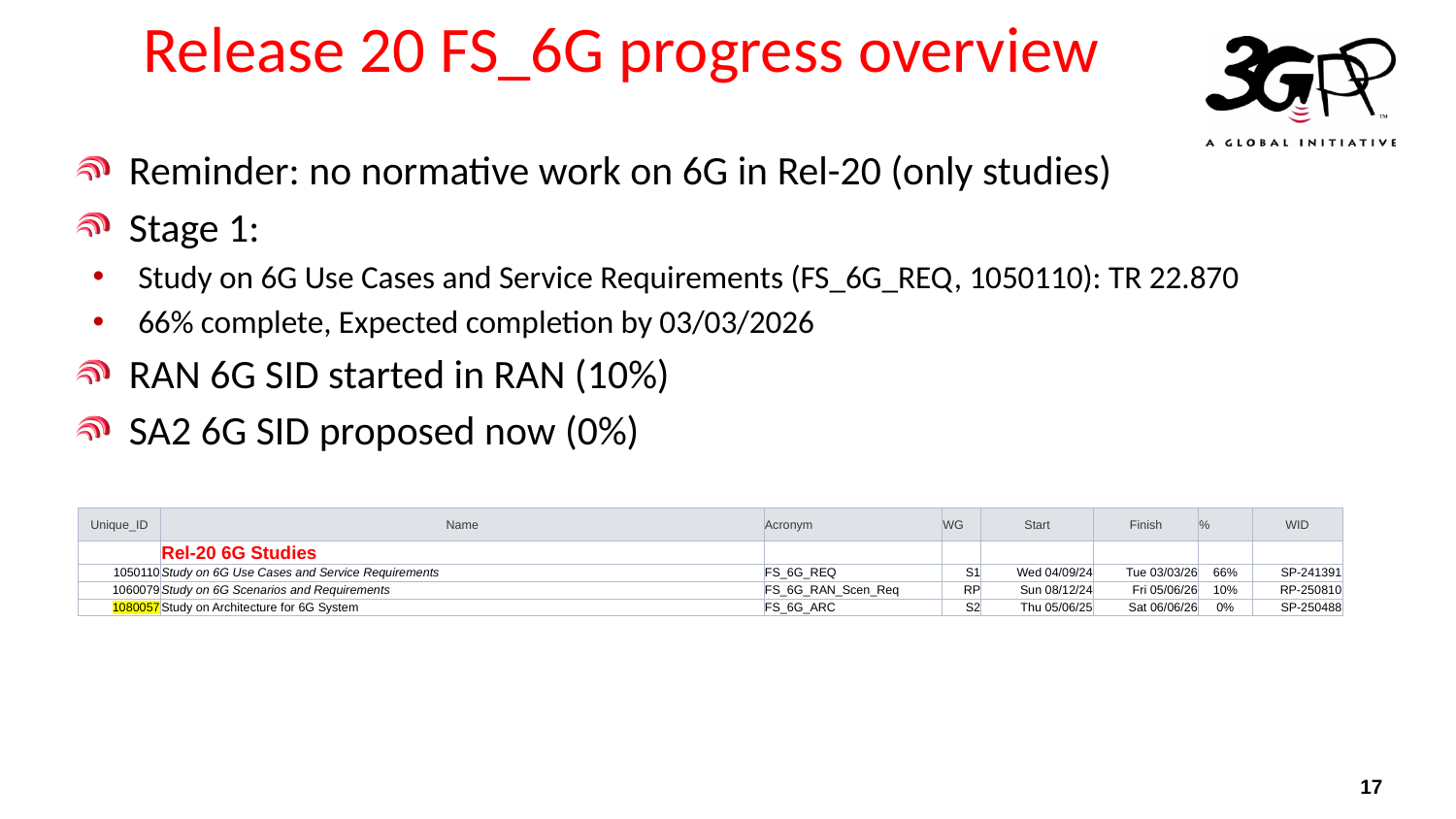

# Release 20 FS_6G progress overview
Reminder: no normative work on 6G in Rel-20 (only studies)
Stage 1:
Study on 6G Use Cases and Service Requirements (FS_6G_REQ, 1050110): TR 22.870
66% complete, Expected completion by 03/03/2026
RAN 6G SID started in RAN (10%)
SA2 6G SID proposed now (0%)

| Unique\_ID | Name | Acronym | WG | Start | Finish | % | WID |
| --- | --- | --- | --- | --- | --- | --- | --- |
|  | Rel-20 6G Studies |  |  |  |  |  |  |
| 1050110 | Study on 6G Use Cases and Service Requirements | FS\_6G\_REQ | S1 | Wed 04/09/24 | Tue 03/03/26 | 66% | SP-241391 |
| 1060079 | Study on 6G Scenarios and Requirements | FS\_6G\_RAN\_Scen\_Req | RP | Sun 08/12/24 | Fri 05/06/26 | 10% | RP-250810 |
| 1080057 | Study on Architecture for 6G System | FS\_6G\_ARC | S2 | Thu 05/06/25 | Sat 06/06/26 | 0% | SP-250488 |